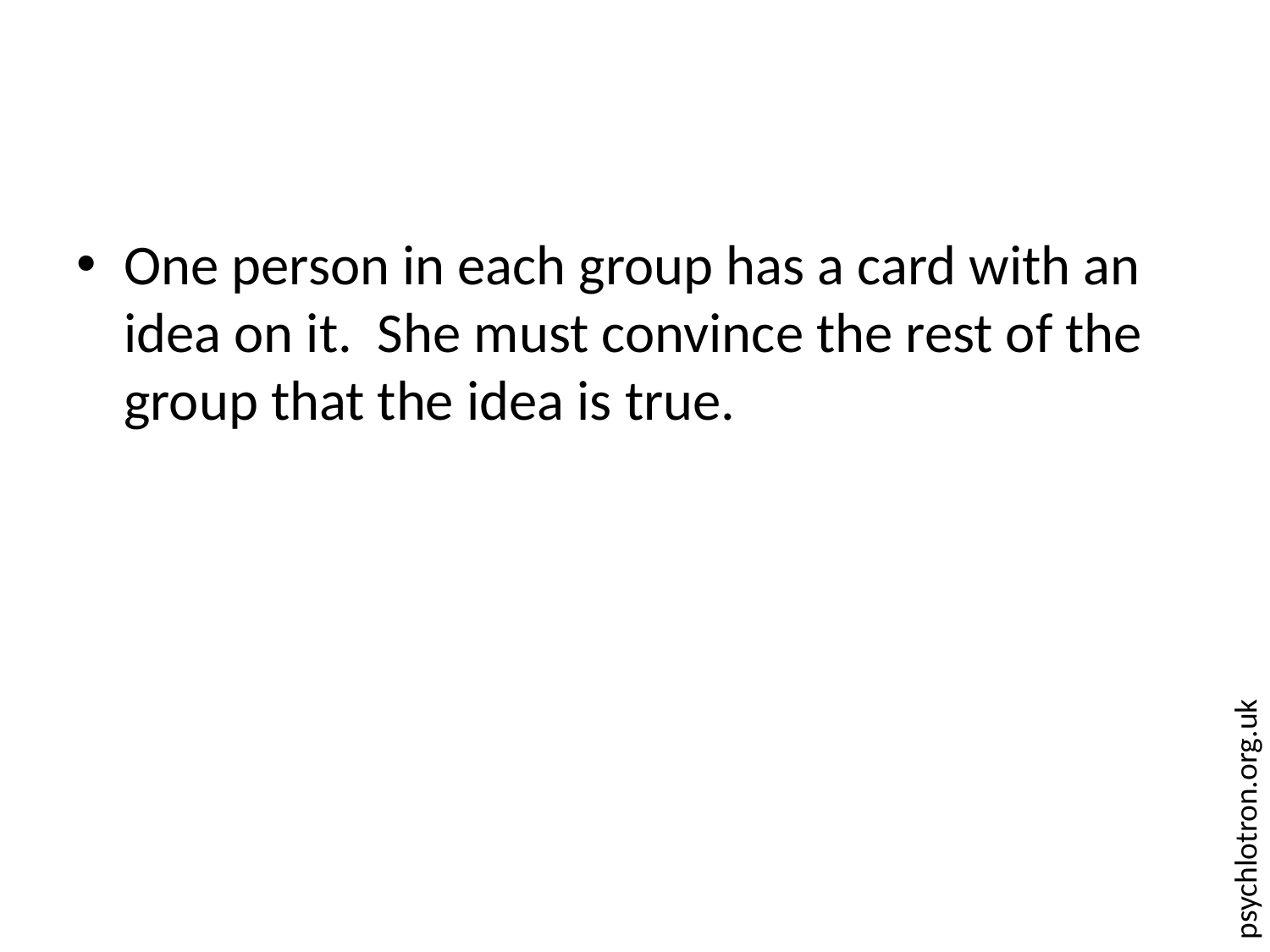

#
One person in each group has a card with an idea on it.  She must convince the rest of the group that the idea is true.